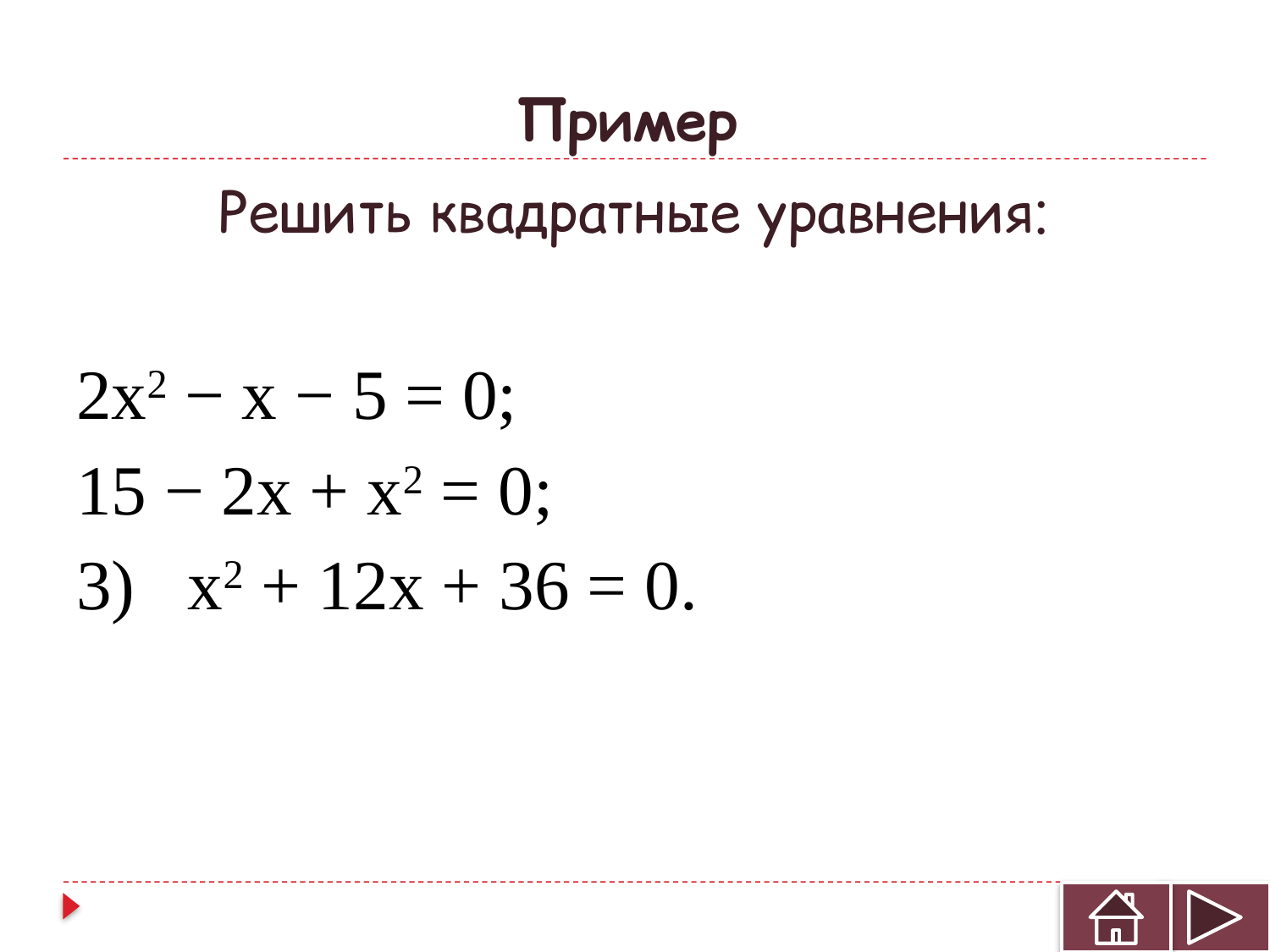

# Пример
Решить квадратные уравнения:

2x2 − x − 5 = 0;
15 − 2x + x2 = 0;
3)   x2 + 12x + 36 = 0.